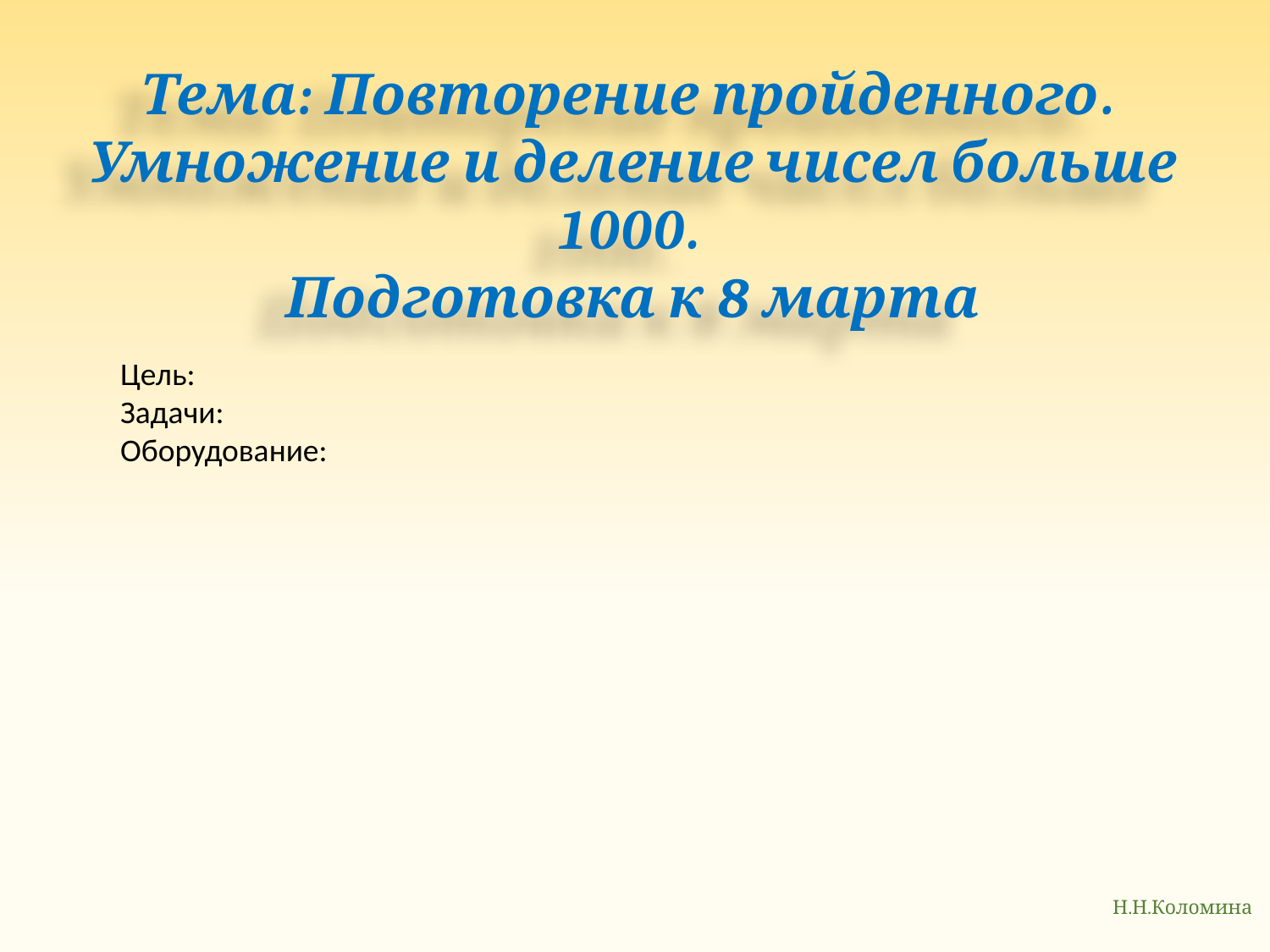

# Тема: Повторение пройденного. Умножение и деление чисел больше 1000. Подготовка к 8 марта
Цель:
Задачи:
Оборудование: